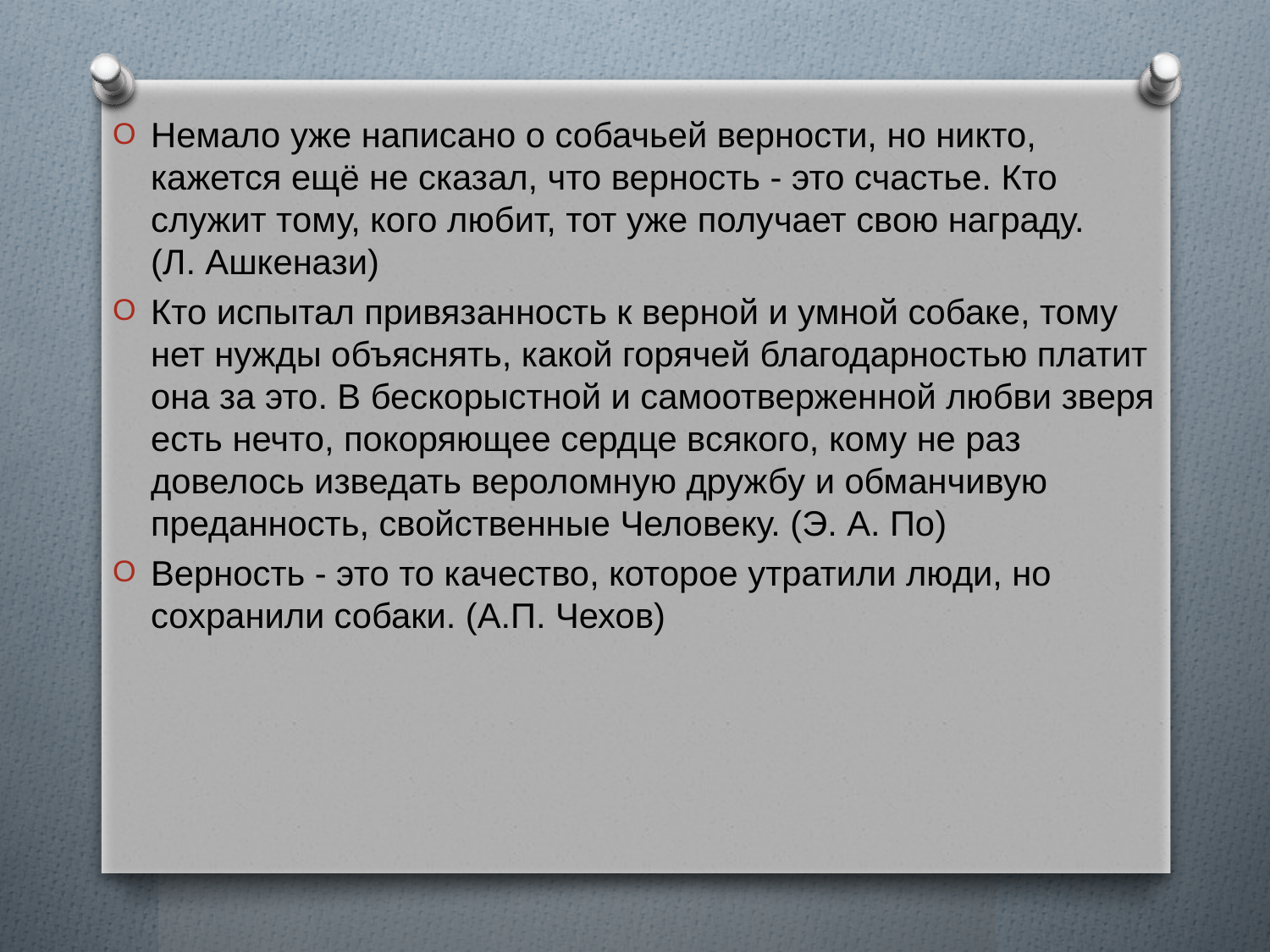

Немало уже написано о собачьей верности, но никто, кажется ещё не сказал, что верность - это счастье. Кто служит тому, кого любит, тот уже получает свою награду.    (Л. Ашкенази)
Кто испытал привязанность к верной и умной собаке, тому нет нужды объяснять, какой горячей благодарностью платит она за это. В бескорыстной и самоотверженной любви зверя есть нечто, покоряющее сердце всякого, кому не раз довелось изведать вероломную дружбу и обманчивую преданность, свойственные Человеку. (Э. А. По)
Верность - это то качество, которое утратили люди, но сохранили собаки. (А.П. Чехов)